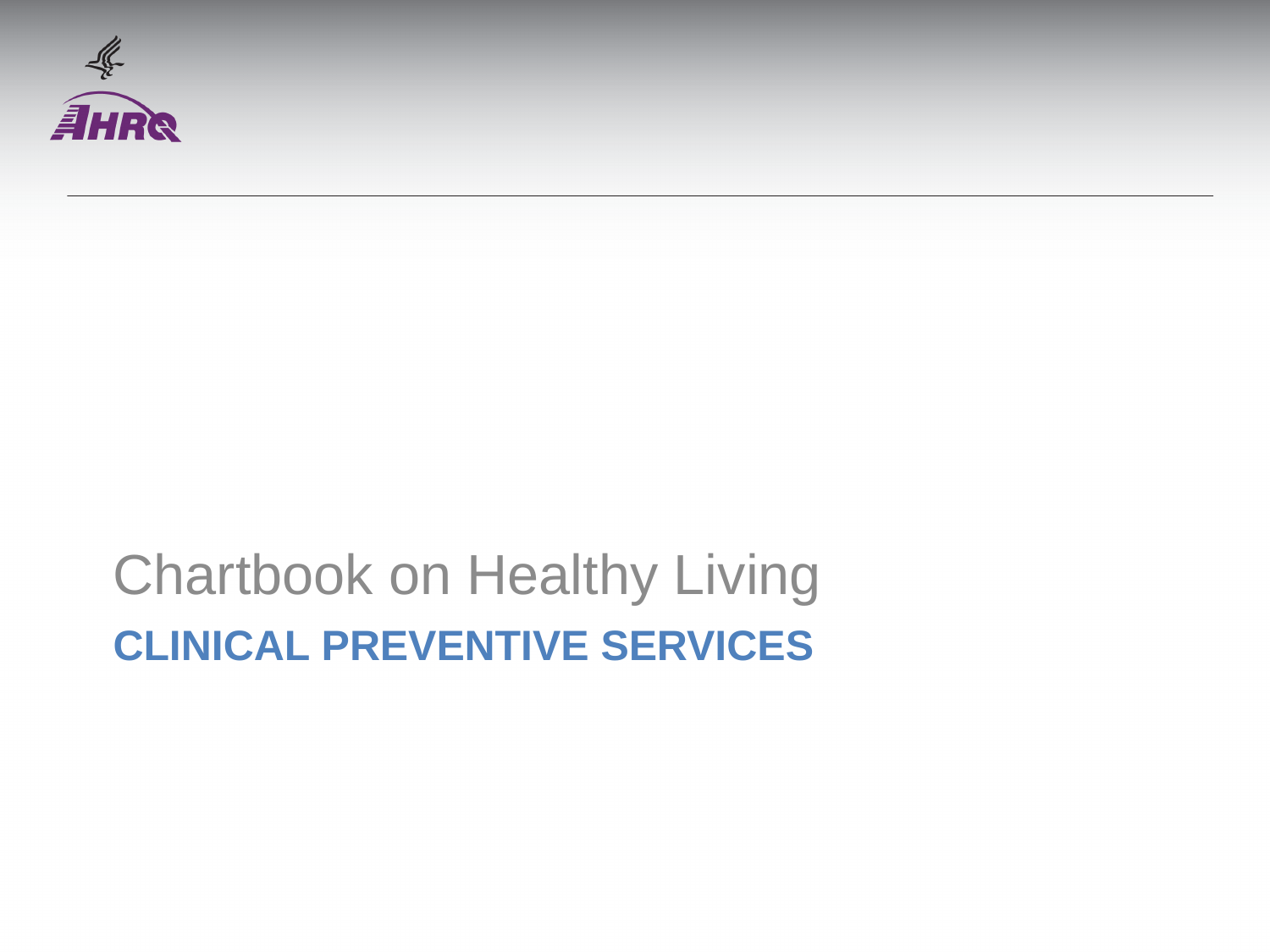

Chartbook on Healthy Living
# Clinical preventive services